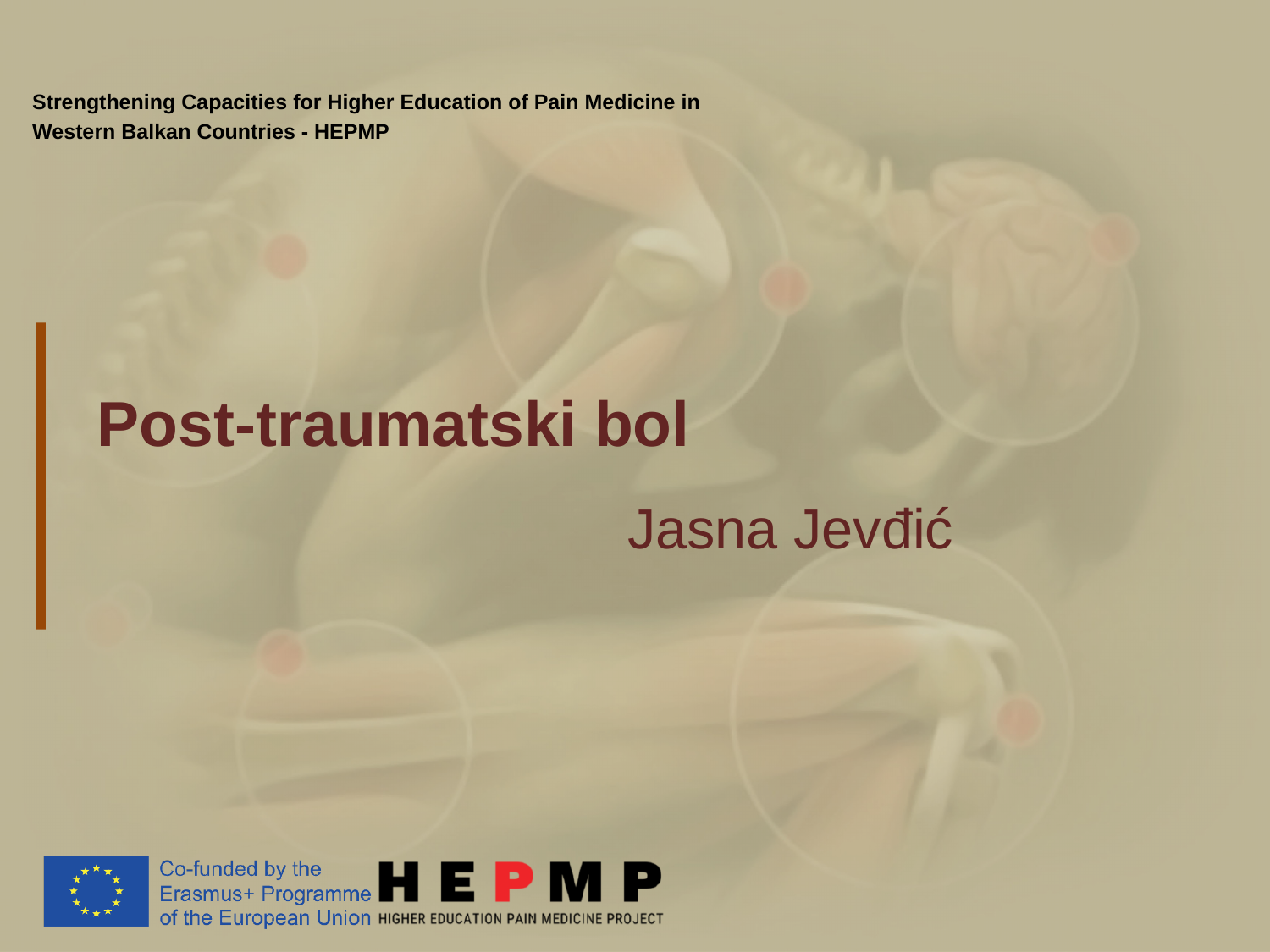

Strengthening Capacities for Higher Education of Pain Medicine in Western Balkan Countries - HEPMP
Post-traumatski bol
Jasna Jevđić